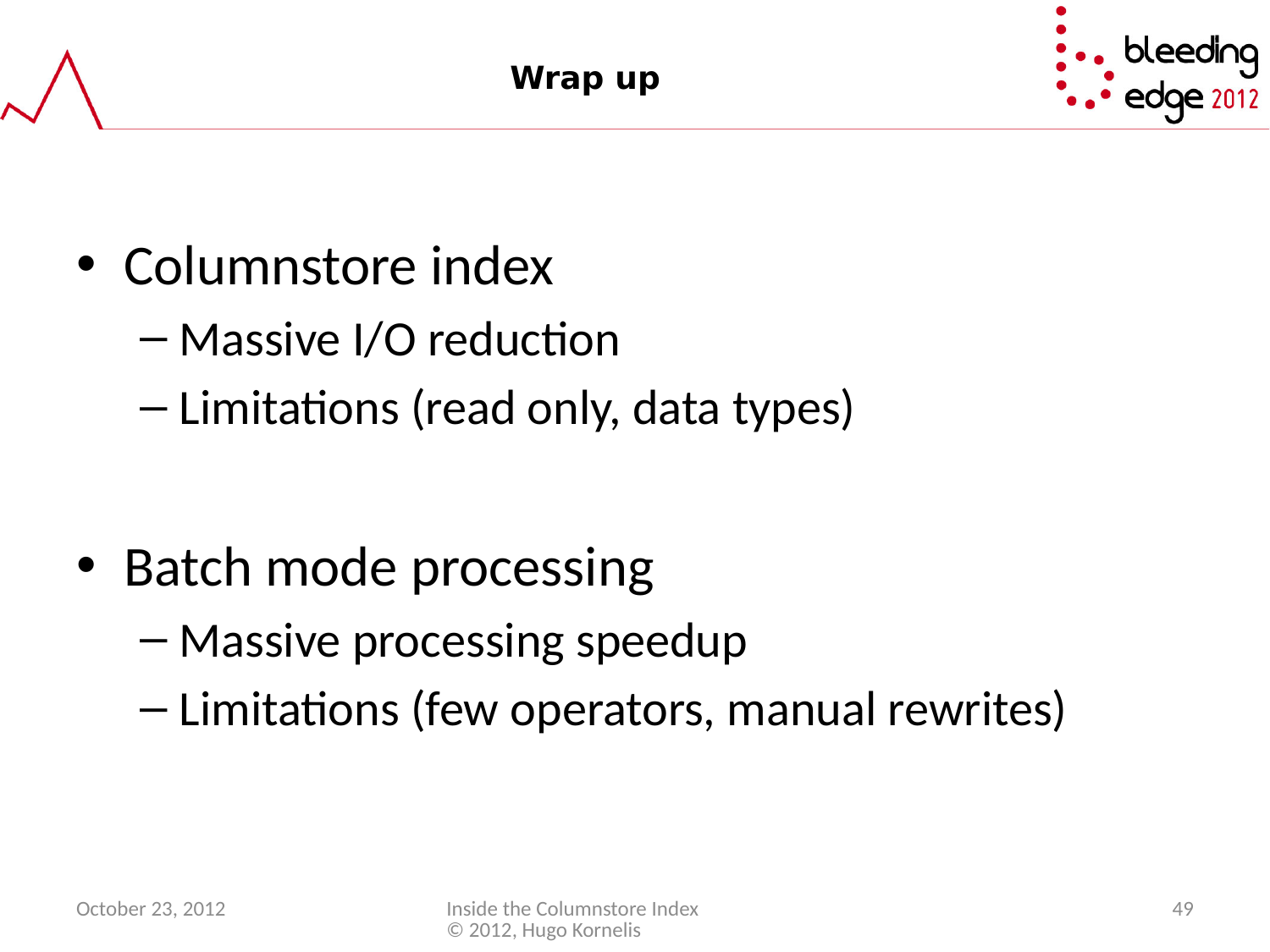

# Wrap up
Columnstore index
Massive I/O reduction
Limitations (read only, data types)

Batch mode processing
Massive processing speedup
Limitations (few operators, manual rewrites)
October 23, 2012
Inside the Columnstore Index                       © 2012, Hugo Kornelis
49